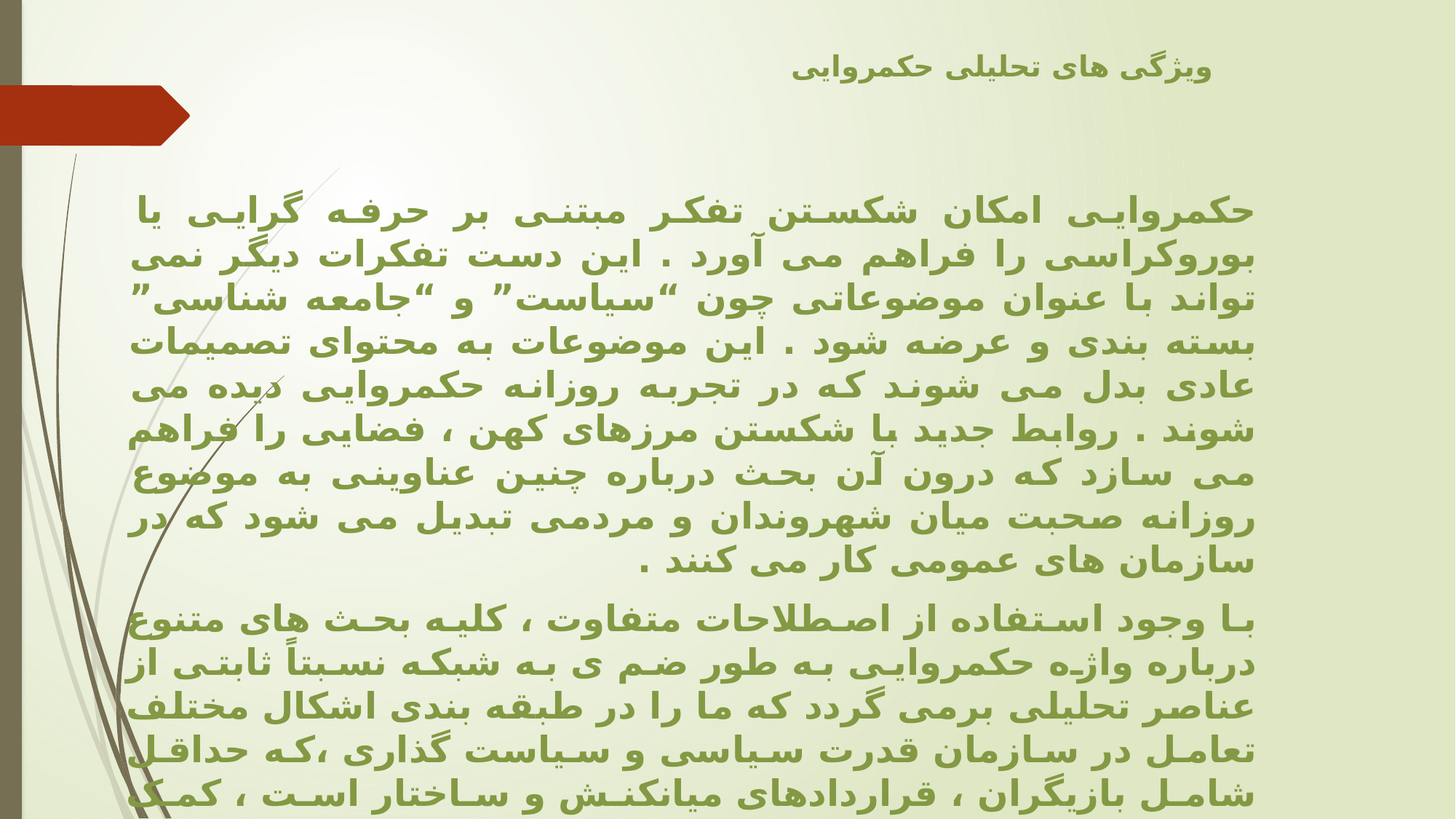

# ویژگی های تحلیلی حکمروایی
حکمروایی امکان شکستن تفکر مبتنی بر حرفه گرایی یا بوروکراسی را فراهم می آورد . این دست تفکرات دیگر نمی تواند با عنوان موضوعاتی چون “سیاست” و “جامعه شناسی” بسته بندی و عرضه شود . این موضوعات به محتوای تصمیمات عادی بدل می شوند که در تجربه روزانه حکمروایی دیده می شوند . روابط جدید با شکستن مرزهای کهن ، فضایی را فراهم می سازد که درون آن بحث درباره چنین عناوینی به موضوع روزانه صحبت میان شهروندان و مردمی تبدیل می شود که در سازمان های عمومی کار می کنند .
با وجود استفاده از اصطلاحات متفاوت ، کلیه بحث های متنوع درباره واژه حکمروایی به طور ضم ی به شبکه نسبتاً ثابتی از عناصر تحلیلی برمی گردد که ما را در طبقه بندی اشکال مختلف تعامل در سازمان قدرت سیاسی و سیاست گذاری ،که حداقل شامل بازیگران ، قراردادهای میانکنش و ساختار است ، کمک می کند.